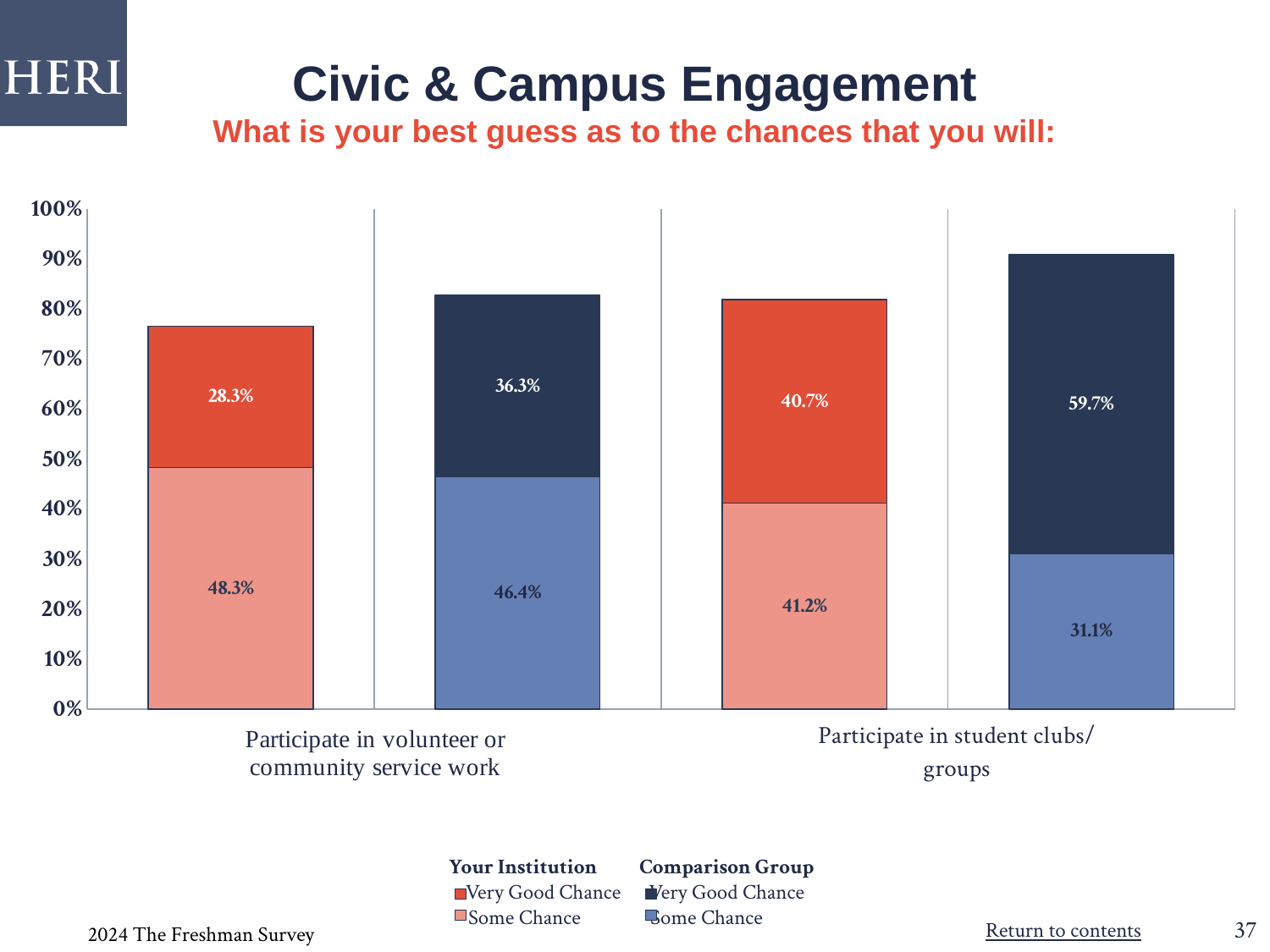

# Civic & Campus Engagement What is your best guess as to the chances that you will:

### Chart

| Category | Some Chance | Very Good Chance |
|---|---|---|
| Your Institution | 0.4829 | 0.2829 |
| Comparison Group | 0.4643 | 0.3633 |
| Your Institution | 0.4118 | 0.4069 |
| Comparison Group | 0.311 | 0.597 |
   Your Institution          Comparison Group
       Very Good Chance      Very Good Chance
       Some Chance               Some Chance
2024 The Freshman Survey

Return to contents
37